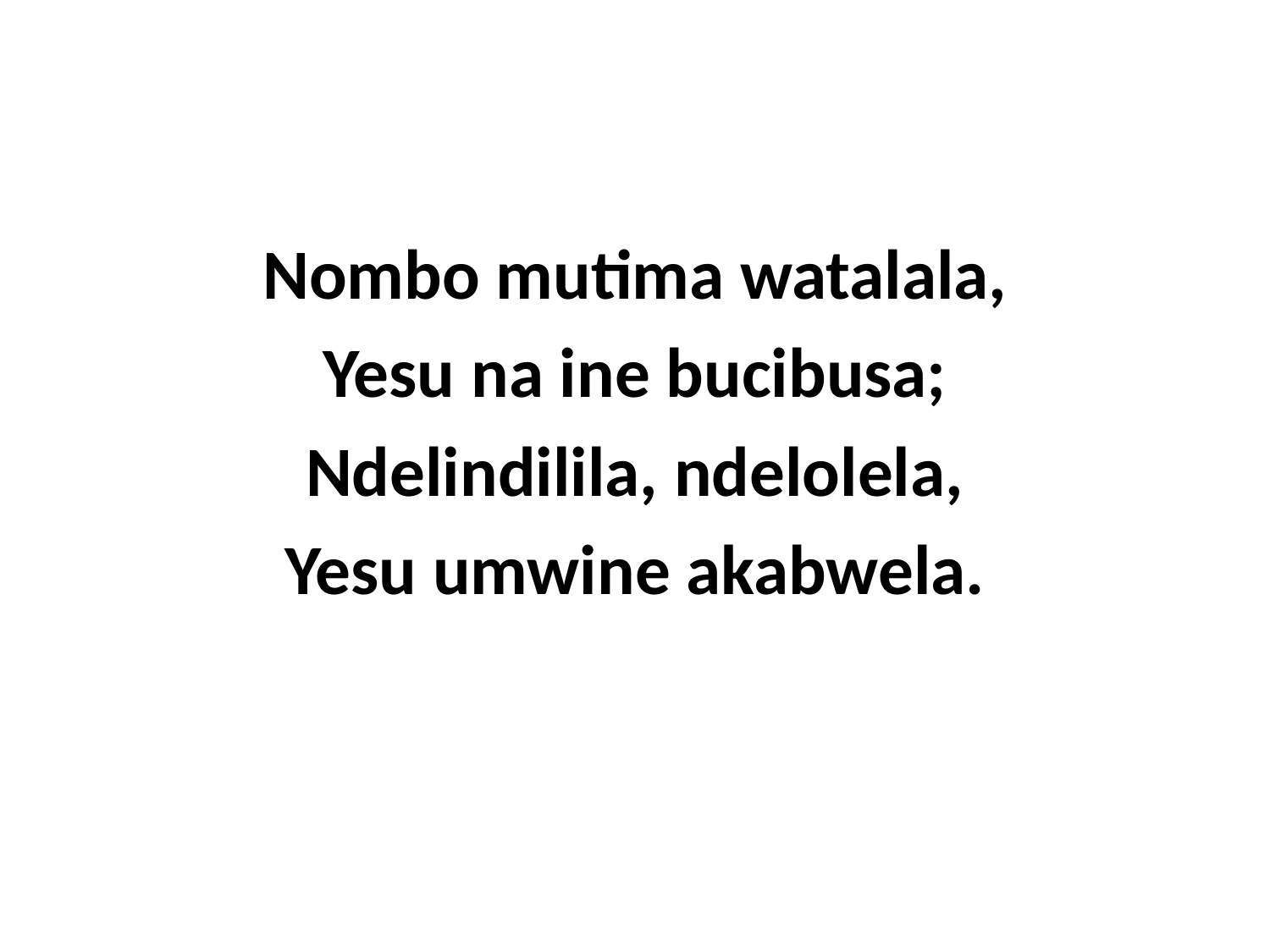

Nombo mutima watalala,
Yesu na ine bucibusa;
Ndelindilila, ndelolela,
Yesu umwine akabwela.